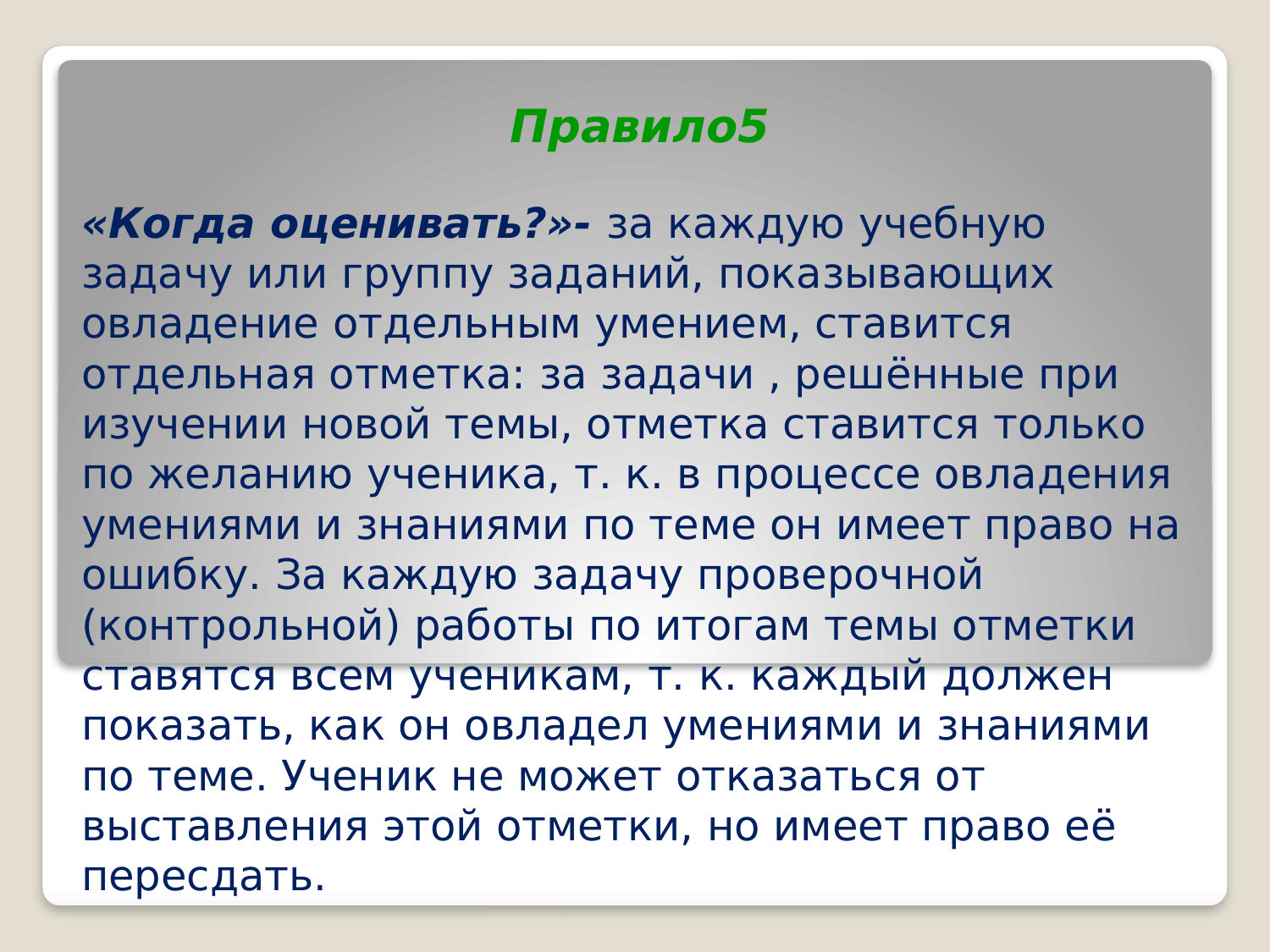

Правило5
«Когда оценивать?»- за каждую учебную задачу или группу заданий, показывающих овладение отдельным умением, ставится отдельная отметка: за задачи , решённые при изучении новой темы, отметка ставится только по желанию ученика, т. к. в процессе овладения умениями и знаниями по теме он имеет право на ошибку. За каждую задачу проверочной (контрольной) работы по итогам темы отметки ставятся всем ученикам, т. к. каждый должен показать, как он овладел умениями и знаниями по теме. Ученик не может отказаться от выставления этой отметки, но имеет право её пересдать.